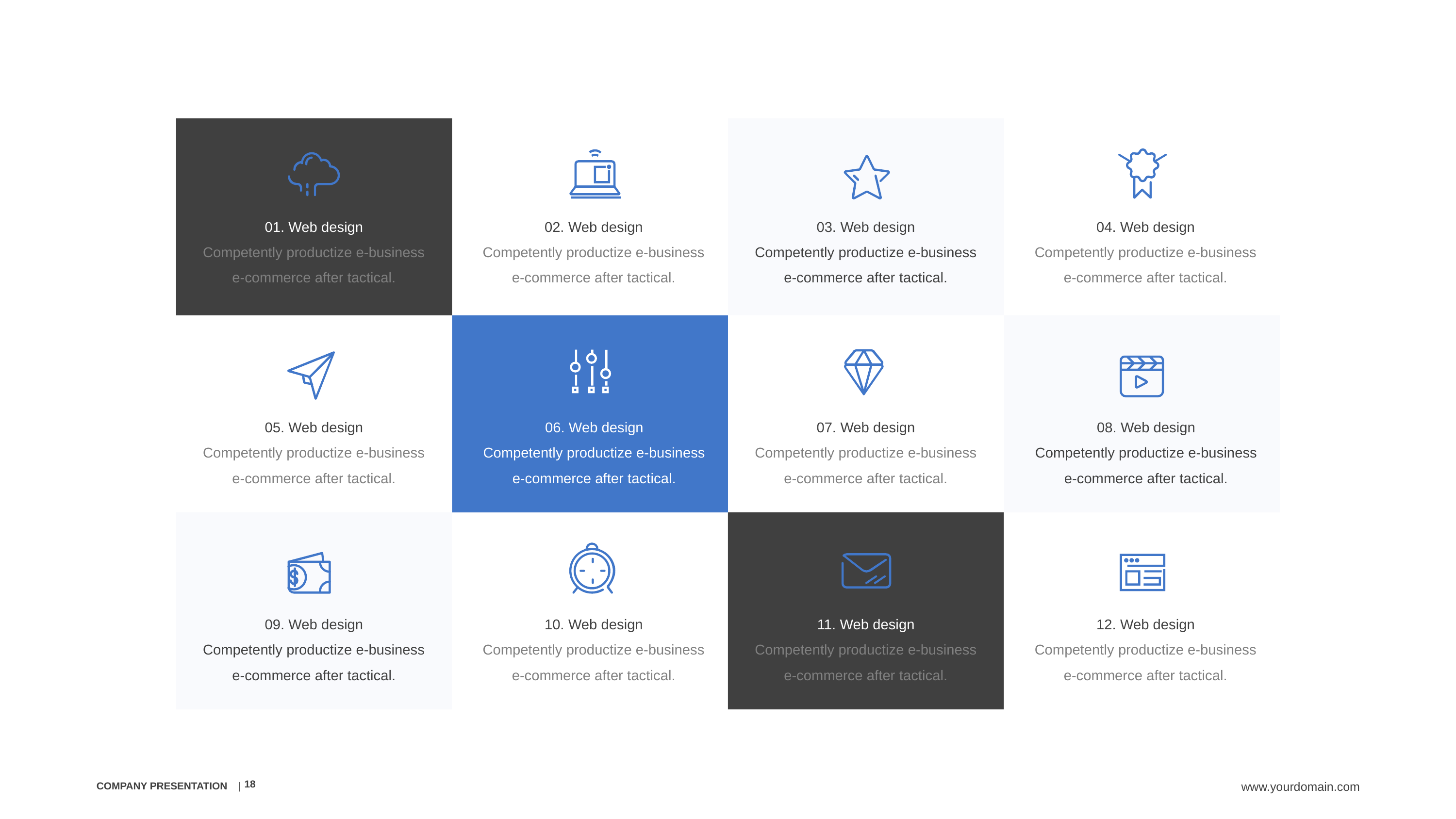

01. Web design
Competently productize e-business e-commerce after tactical.
02. Web design
Competently productize e-business e-commerce after tactical.
03. Web design
Competently productize e-business e-commerce after tactical.
04. Web design
Competently productize e-business e-commerce after tactical.

05. Web design
Competently productize e-business e-commerce after tactical.
06. Web design
Competently productize e-business e-commerce after tactical.
07. Web design
Competently productize e-business e-commerce after tactical.
08. Web design
Competently productize e-business e-commerce after tactical.

09. Web design
Competently productize e-business e-commerce after tactical.
10. Web design
Competently productize e-business e-commerce after tactical.
11. Web design
Competently productize e-business e-commerce after tactical.
12. Web design
Competently productize e-business e-commerce after tactical.